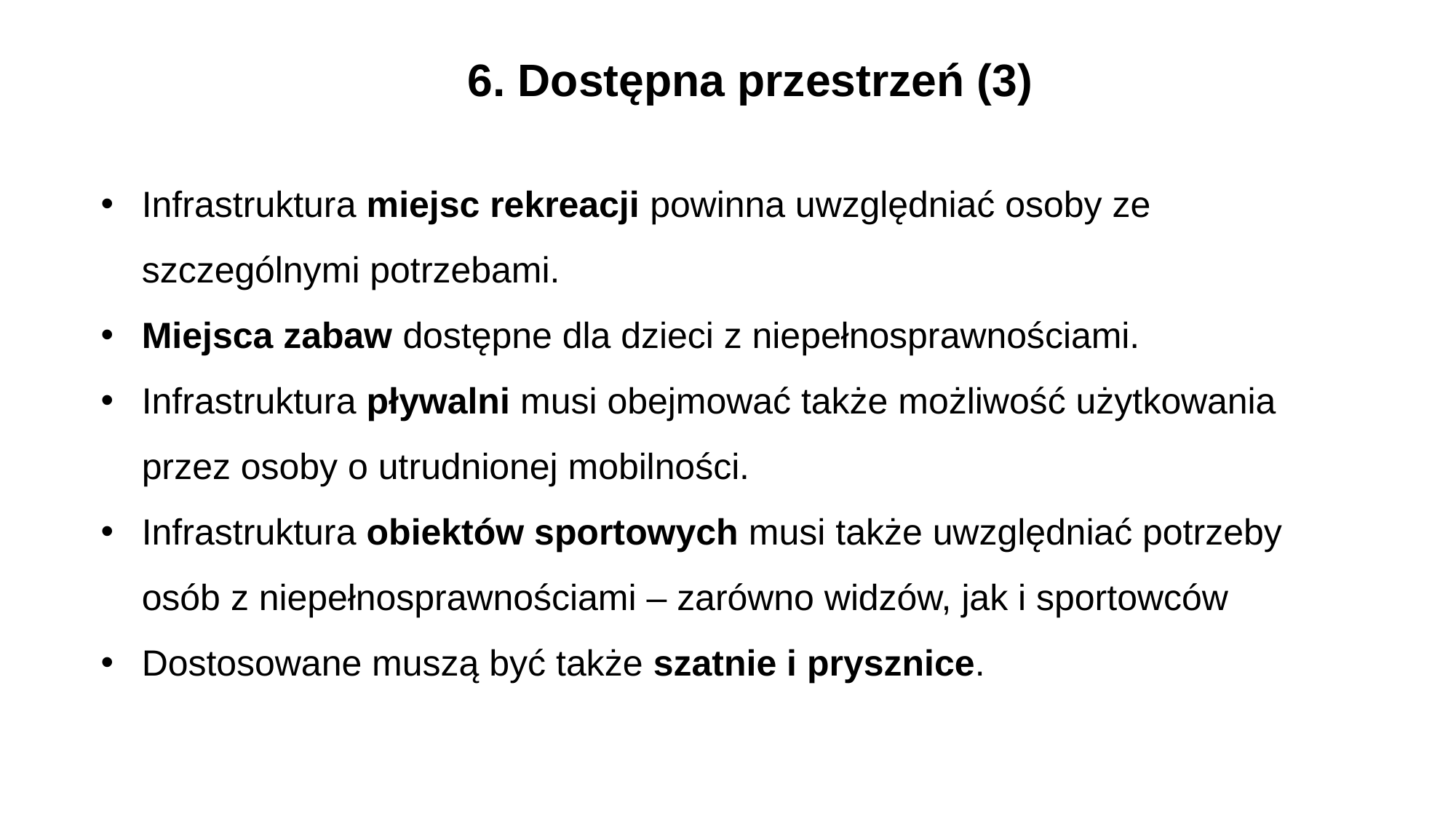

6. Dostępna przestrzeń (3)

Infrastruktura miejsc rekreacji powinna uwzględniać osoby ze szczególnymi potrzebami.
Miejsca zabaw dostępne dla dzieci z niepełnosprawnościami.
Infrastruktura pływalni musi obejmować także możliwość użytkowania przez osoby o utrudnionej mobilności.
Infrastruktura obiektów sportowych musi także uwzględniać potrzeby osób z niepełnosprawnościami – zarówno widzów, jak i sportowców
Dostosowane muszą być także szatnie i prysznice.